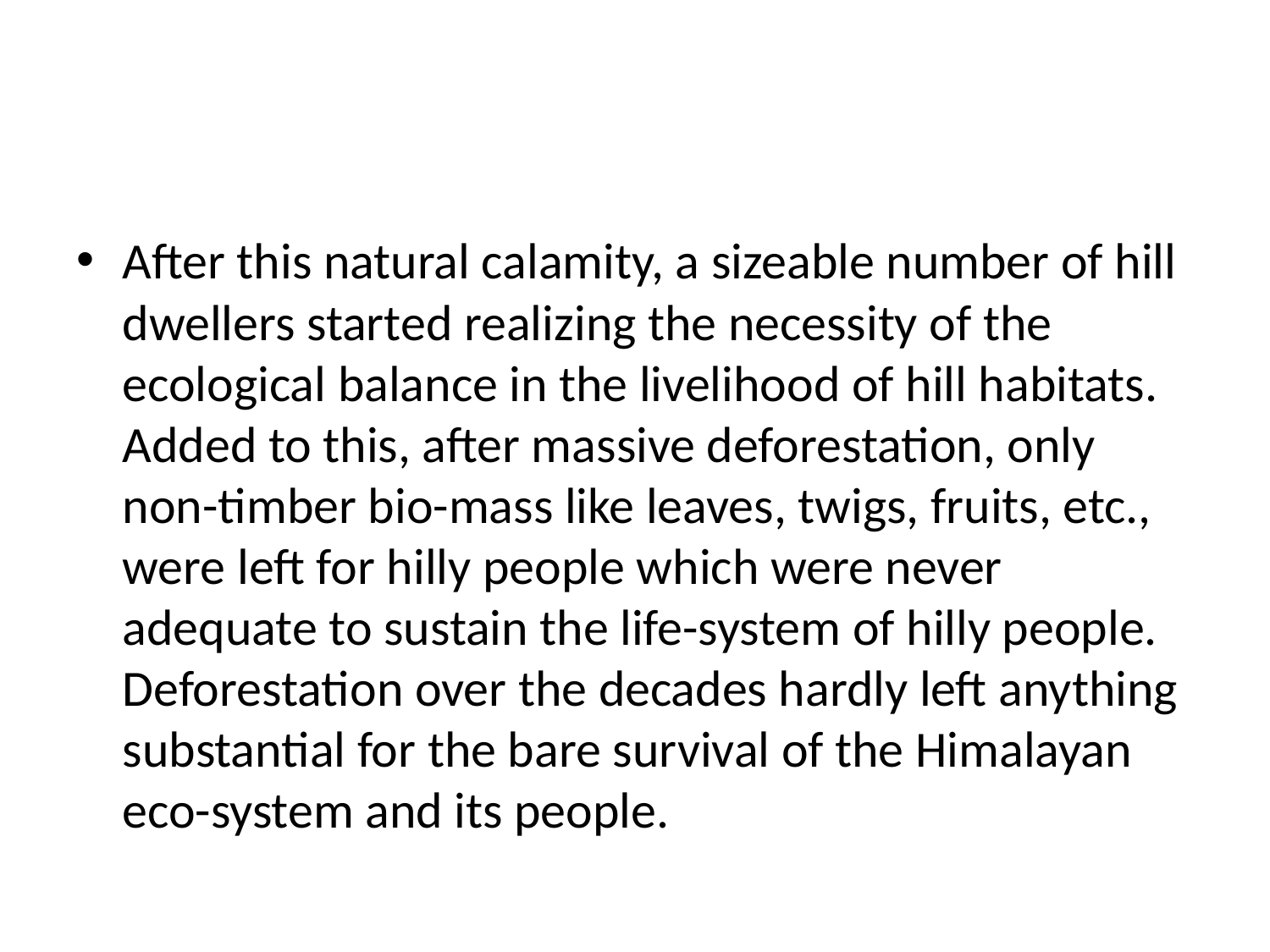

#
After this natural calamity, a sizeable number of hill dwellers started realizing the necessity of the ecological balance in the livelihood of hill habitats. Added to this, after massive deforestation, only non-timber bio-mass like leaves, twigs, fruits, etc., were left for hilly people which were never adequate to sustain the life-system of hilly people. Deforestation over the decades hardly left anything substantial for the bare survival of the Himalayan eco-system and its people.